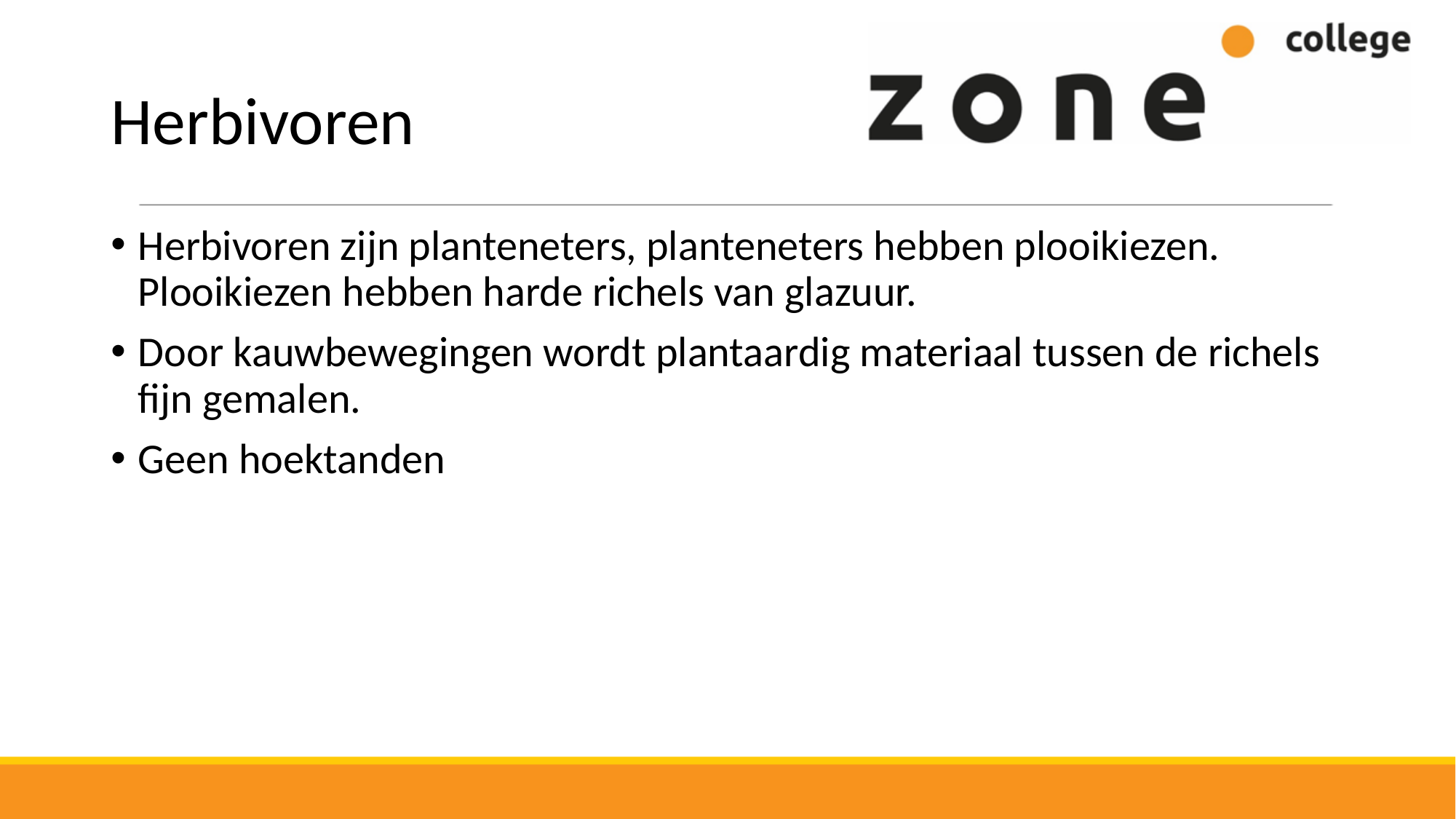

# Herbivoren
Herbivoren zijn planteneters, planteneters hebben plooikiezen. Plooikiezen hebben harde richels van glazuur.
Door kauwbewegingen wordt plantaardig materiaal tussen de richels fijn gemalen.
Geen hoektanden